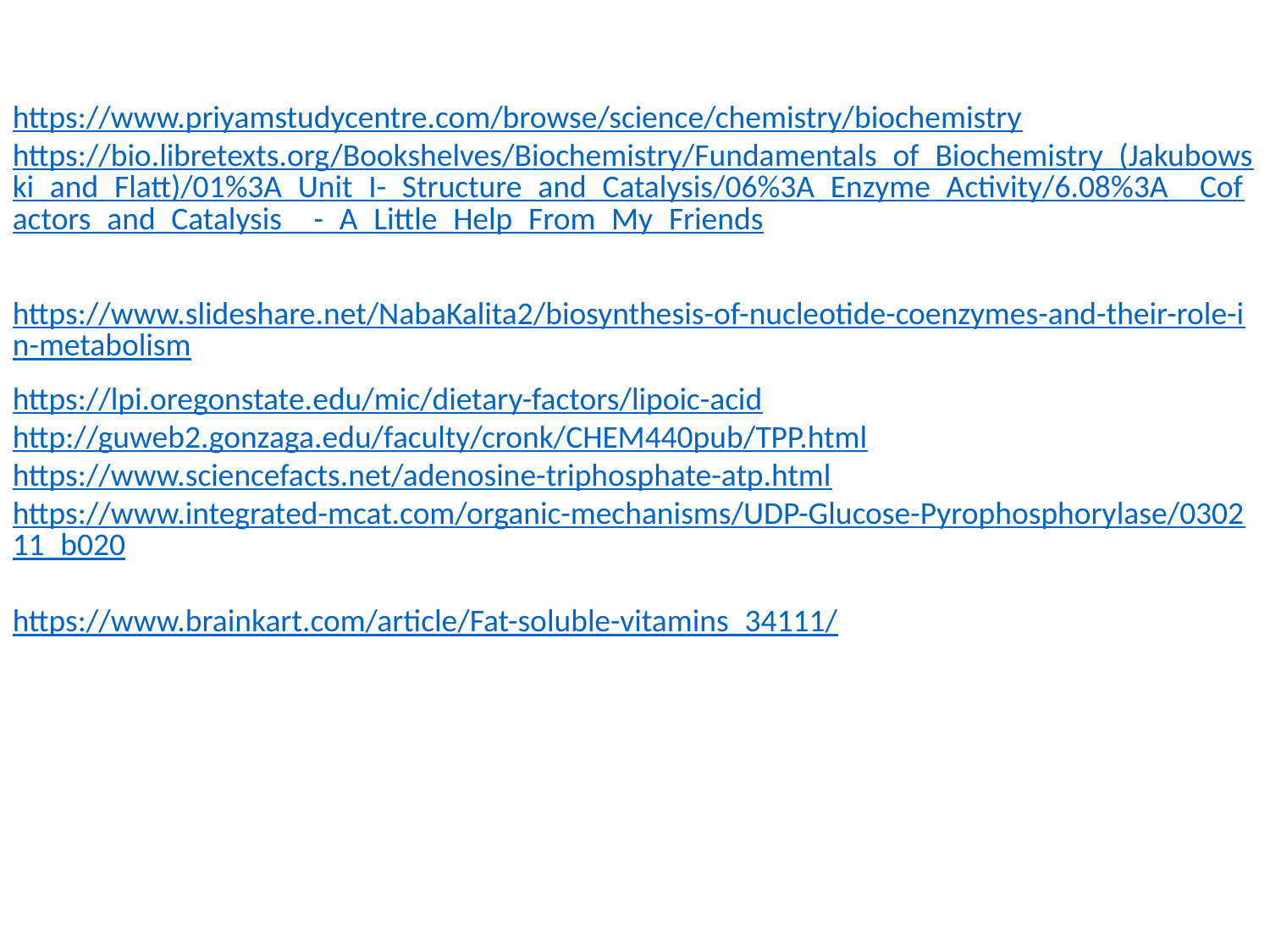

https://www.priyamstudycentre.com/browse/science/chemistry/biochemistry
https://bio.libretexts.org/Bookshelves/Biochemistry/Fundamentals_of_Biochemistry_(Jakubowski_and_Flatt)/01%3A_Unit_I-_Structure_and_Catalysis/06%3A_Enzyme_Activity/6.08%3A__Cofactors_and_Catalysis__-_A_Little_Help_From_My_Friends

https://www.slideshare.net/NabaKalita2/biosynthesis-of-nucleotide-coenzymes-and-their-role-in-metabolism

https://lpi.oregonstate.edu/mic/dietary-factors/lipoic-acid
http://guweb2.gonzaga.edu/faculty/cronk/CHEM440pub/TPP.html
https://www.sciencefacts.net/adenosine-triphosphate-atp.html
https://www.integrated-mcat.com/organic-mechanisms/UDP-Glucose-Pyrophosphorylase/030211_b020

https://www.brainkart.com/article/Fat-soluble-vitamins_34111/